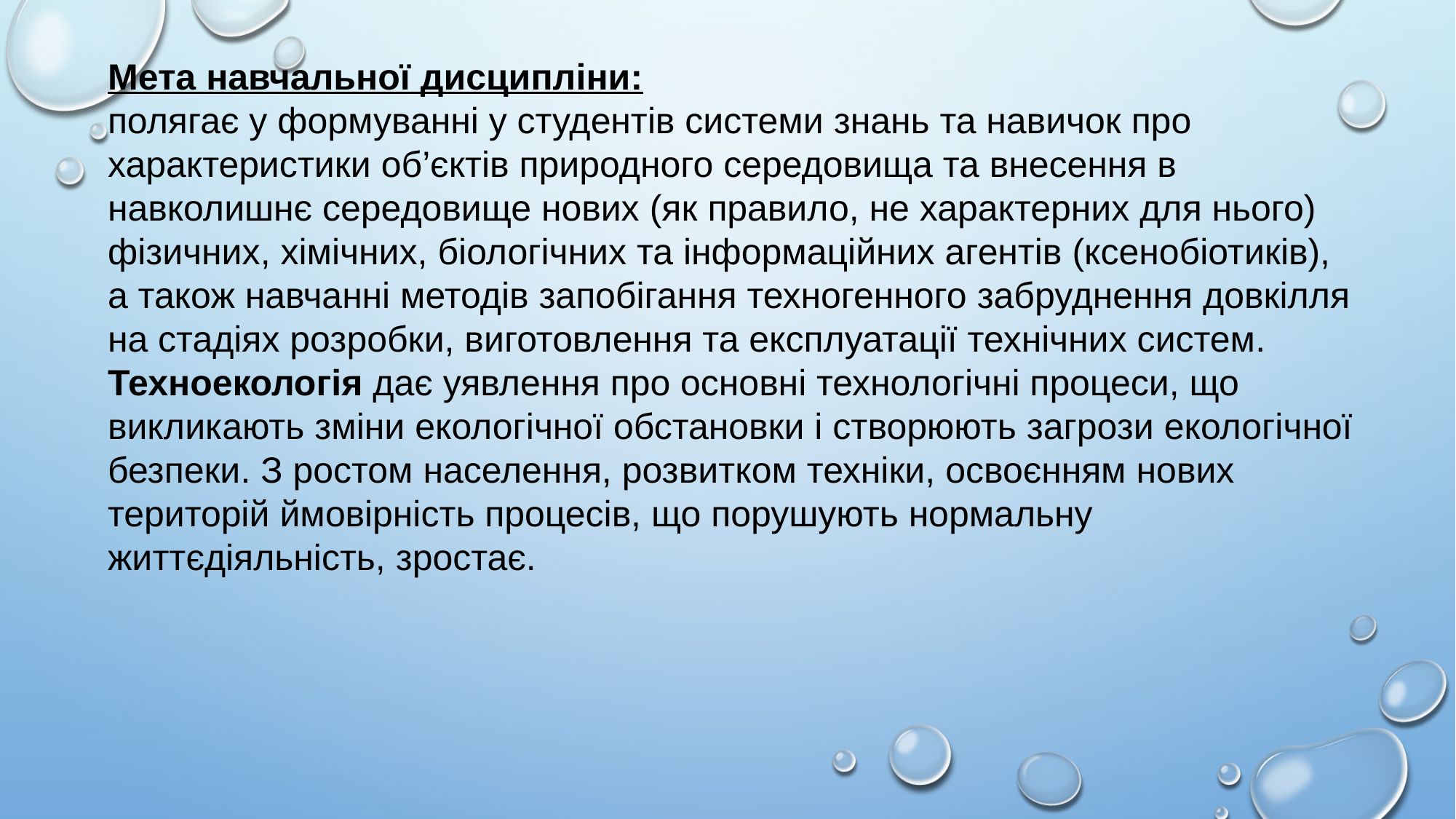

Мета навчальної дисципліни:
полягає у формуванні у студентів системи знань та навичок про характеристики об’єктів природного середовища та внесення в навколишнє середовище нових (як правило, не характерних для нього) фізичних, хімічних, біологічних та інформаційних агентів (ксенобіотиків), а також навчанні методів запобігання техногенного забруднення довкілля на стадіях розробки, виготовлення та експлуатації технічних систем.
Техноекологія дає уявлення про основні технологічні процеси, що викликають зміни екологічної обстановки і створюють загрози екологічної безпеки. З ростом населення, розвитком техніки, освоєнням нових територій ймовірність процесів, що порушують нормальну життєдіяльність, зростає.